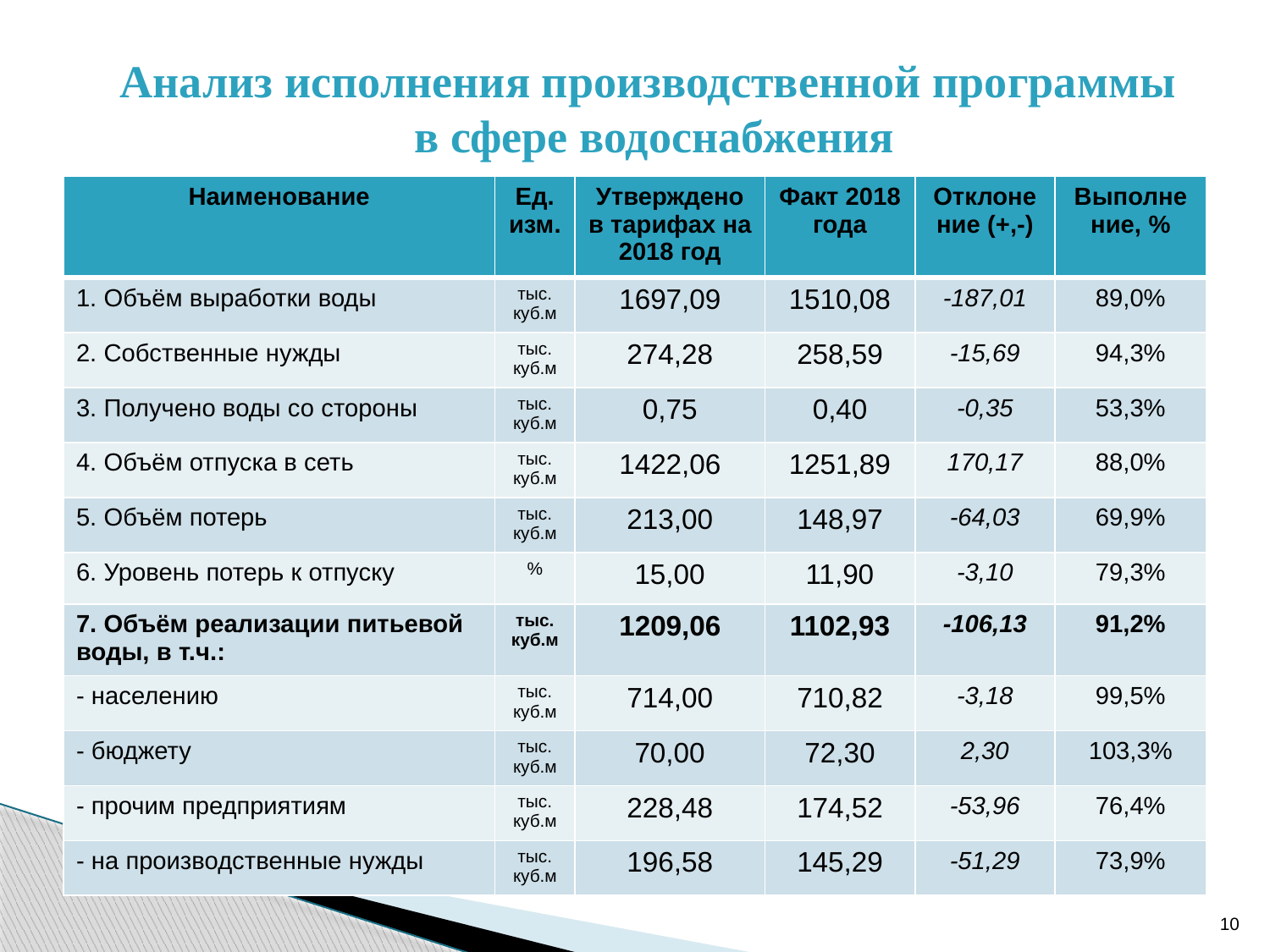

# Анализ исполнения производственной программы в сфере водоснабжения
| Наименование | Ед. изм. | Утверждено в тарифах на 2018 год | Факт 2018 года | Отклонение (+,-) | Выполнение, % |
| --- | --- | --- | --- | --- | --- |
| 1. Объём выработки воды | тыс. куб.м | 1697,09 | 1510,08 | -187,01 | 89,0% |
| 2. Собственные нужды | тыс. куб.м | 274,28 | 258,59 | -15,69 | 94,3% |
| 3. Получено воды со стороны | тыс. куб.м | 0,75 | 0,40 | -0,35 | 53,3% |
| 4. Объём отпуска в сеть | тыс. куб.м | 1422,06 | 1251,89 | 170,17 | 88,0% |
| 5. Объём потерь | тыс. куб.м | 213,00 | 148,97 | -64,03 | 69,9% |
| 6. Уровень потерь к отпуску | % | 15,00 | 11,90 | -3,10 | 79,3% |
| 7. Объём реализации питьевой воды, в т.ч.: | тыс. куб.м | 1209,06 | 1102,93 | -106,13 | 91,2% |
| - населению | тыс. куб.м | 714,00 | 710,82 | -3,18 | 99,5% |
| - бюджету | тыс. куб.м | 70,00 | 72,30 | 2,30 | 103,3% |
| - прочим предприятиям | тыс. куб.м | 228,48 | 174,52 | -53,96 | 76,4% |
| - на производственные нужды | тыс. куб.м | 196,58 | 145,29 | -51,29 | 73,9% |
10